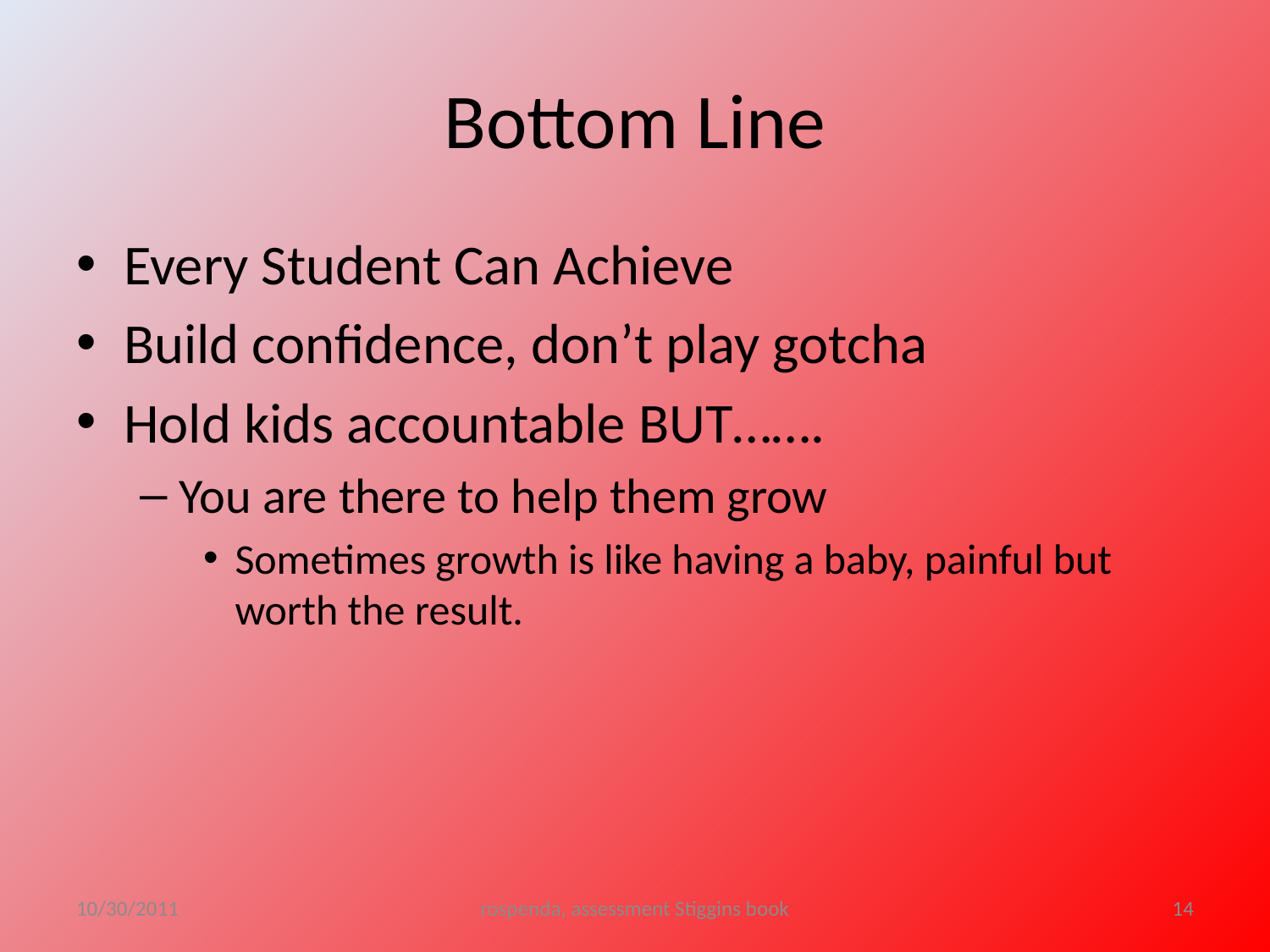

# Bottom Line
Every Student Can Achieve
Build confidence, don’t play gotcha
Hold kids accountable BUT…….
You are there to help them grow
Sometimes growth is like having a baby, painful but worth the result.
10/30/2011
rospenda, assessment Stiggins book
14